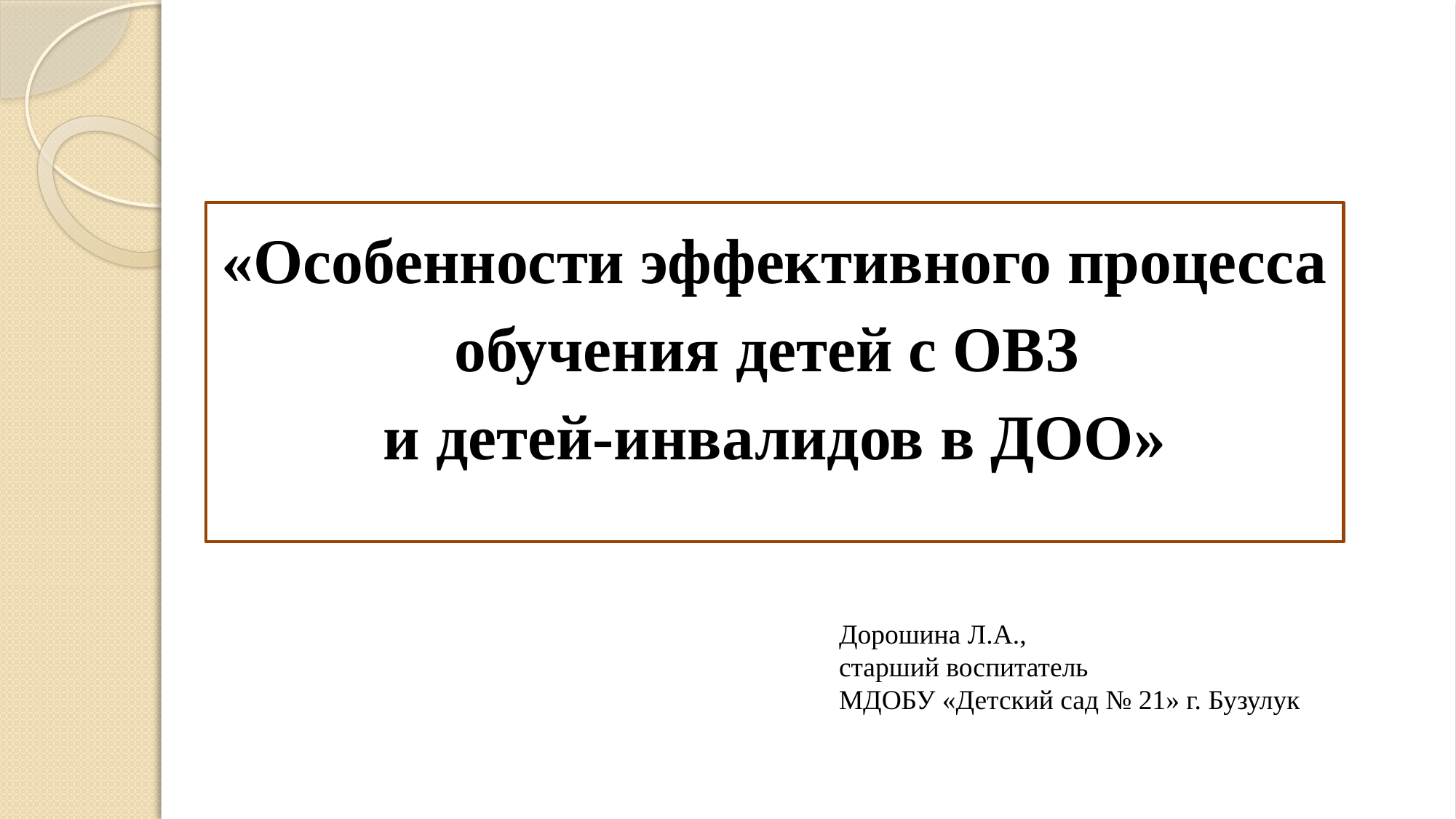

# «Особенности эффективного процесса обучения детей с ОВЗ и детей-инвалидов в ДОО»
Дорошина Л.А.,
старший воспитатель
МДОБУ «Детский сад № 21» г. Бузулук